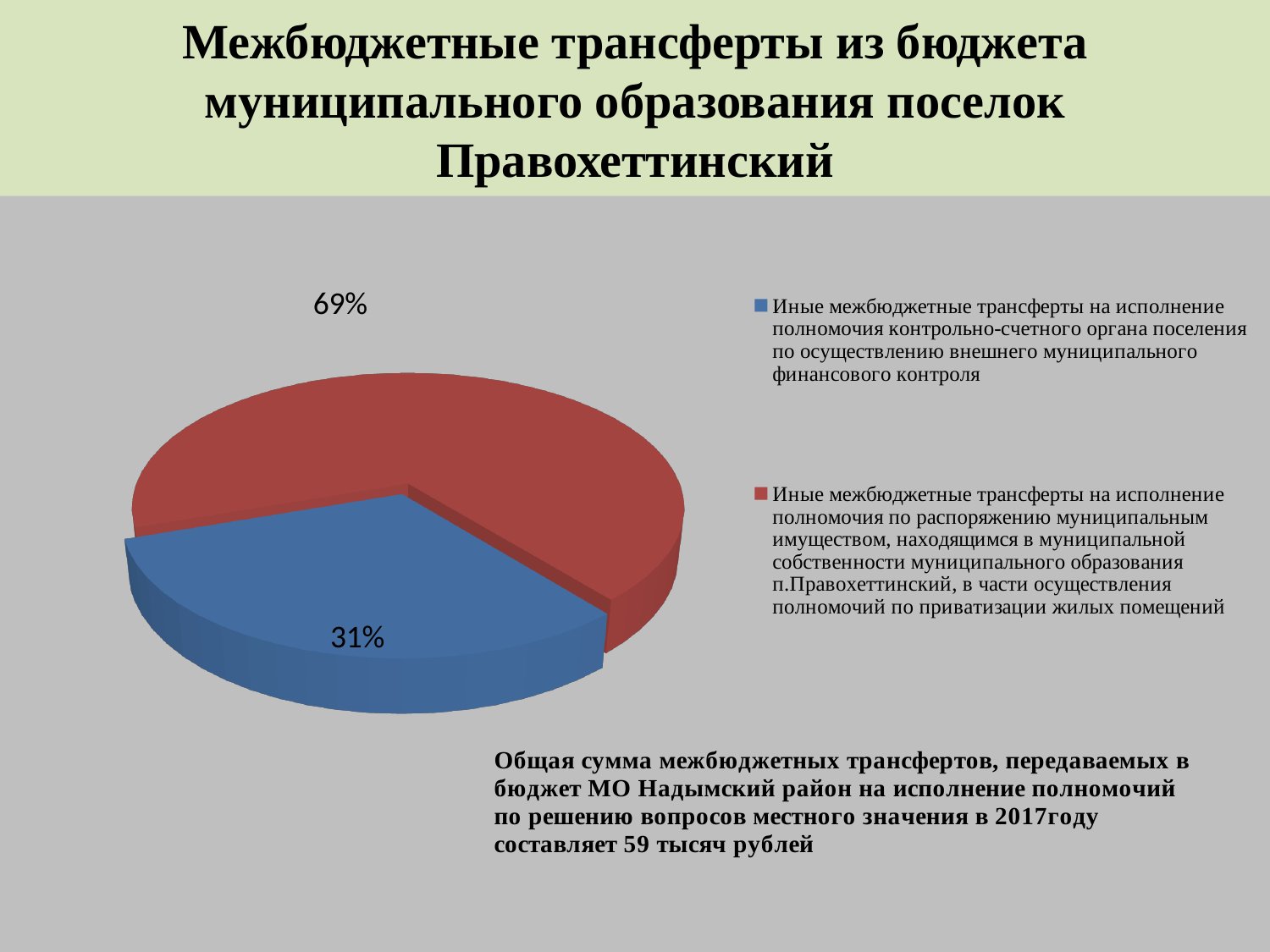

# Межбюджетные трансферты из бюджета муниципального образования поселок Правохеттинский

[unsupported chart]